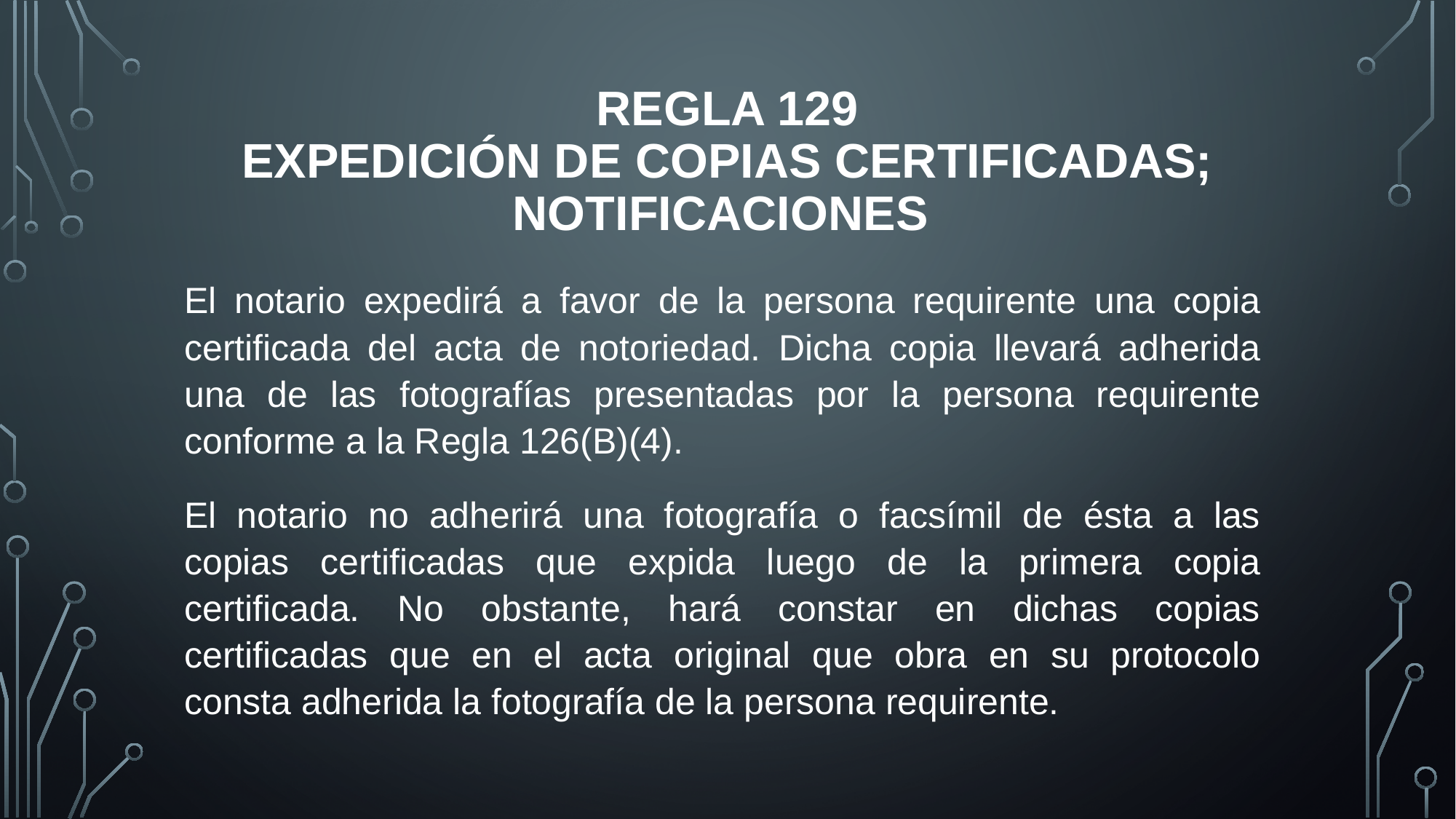

# Regla 129 Expedición de copias certificadas; notificaciones
El notario expedirá a favor de la persona requirente una copia certificada del acta de notoriedad. Dicha copia llevará adherida una de las fotografías presentadas por la persona requirente conforme a la Regla 126(B)(4).
El notario no adherirá una fotografía o facsímil de ésta a las copias certificadas que expida luego de la primera copia certificada. No obstante, hará constar en dichas copias certificadas que en el acta original que obra en su protocolo consta adherida la fotografía de la persona requirente.